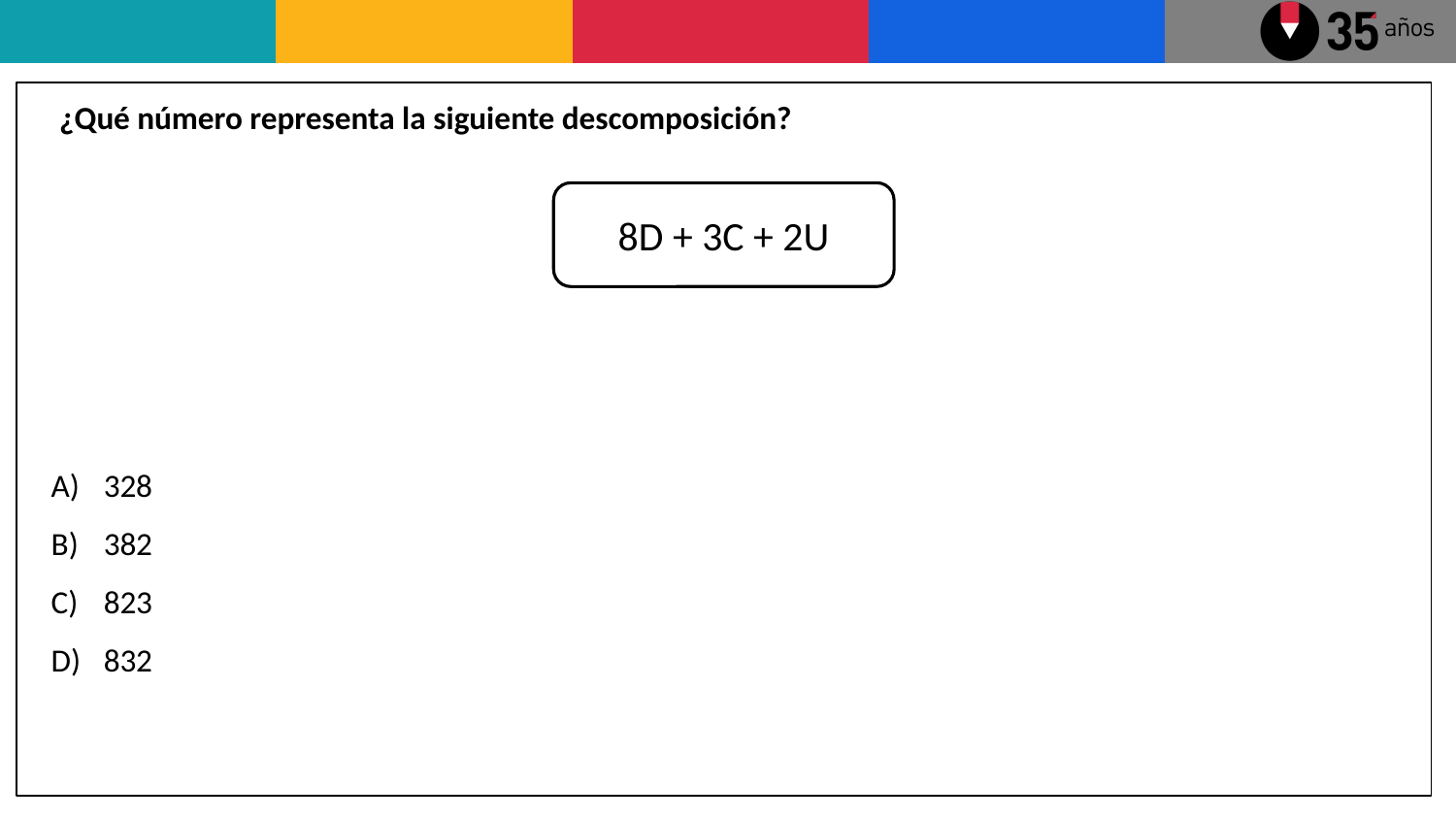

¿Qué número representa la siguiente descomposición?

328
382
823
832

8D + 3C + 2U